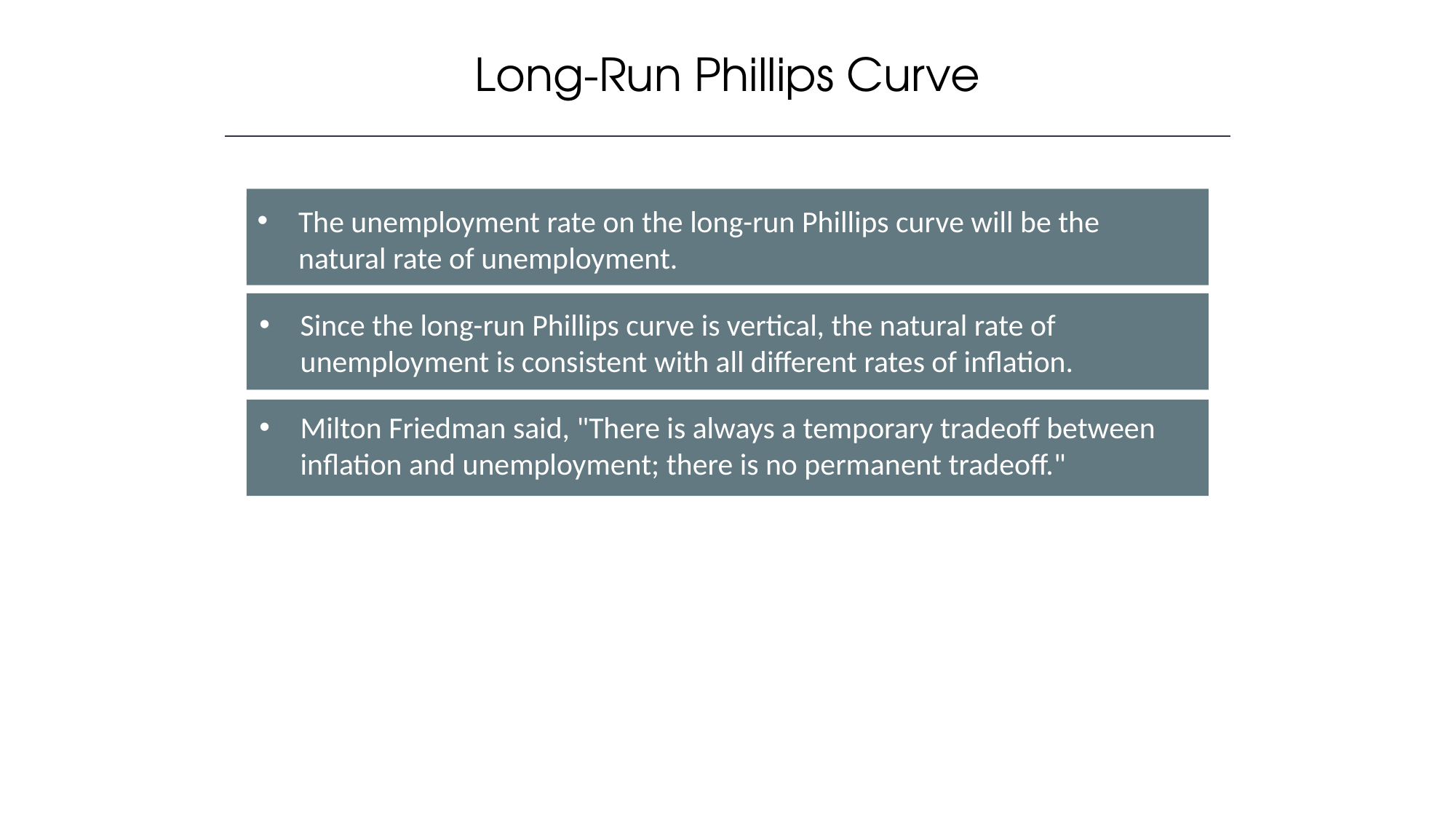

Long-Run Phillips Curve
HAWKES LEARNING

The unemployment rate on the long-run Phillips curve will be the natural rate of unemployment.

Since the long-run Phillips curve is vertical, the natural rate of unemployment is consistent with all different rates of inflation.

Milton Friedman said, "There is always a temporary tradeoff between inflation and unemployment; there is no permanent tradeoff."